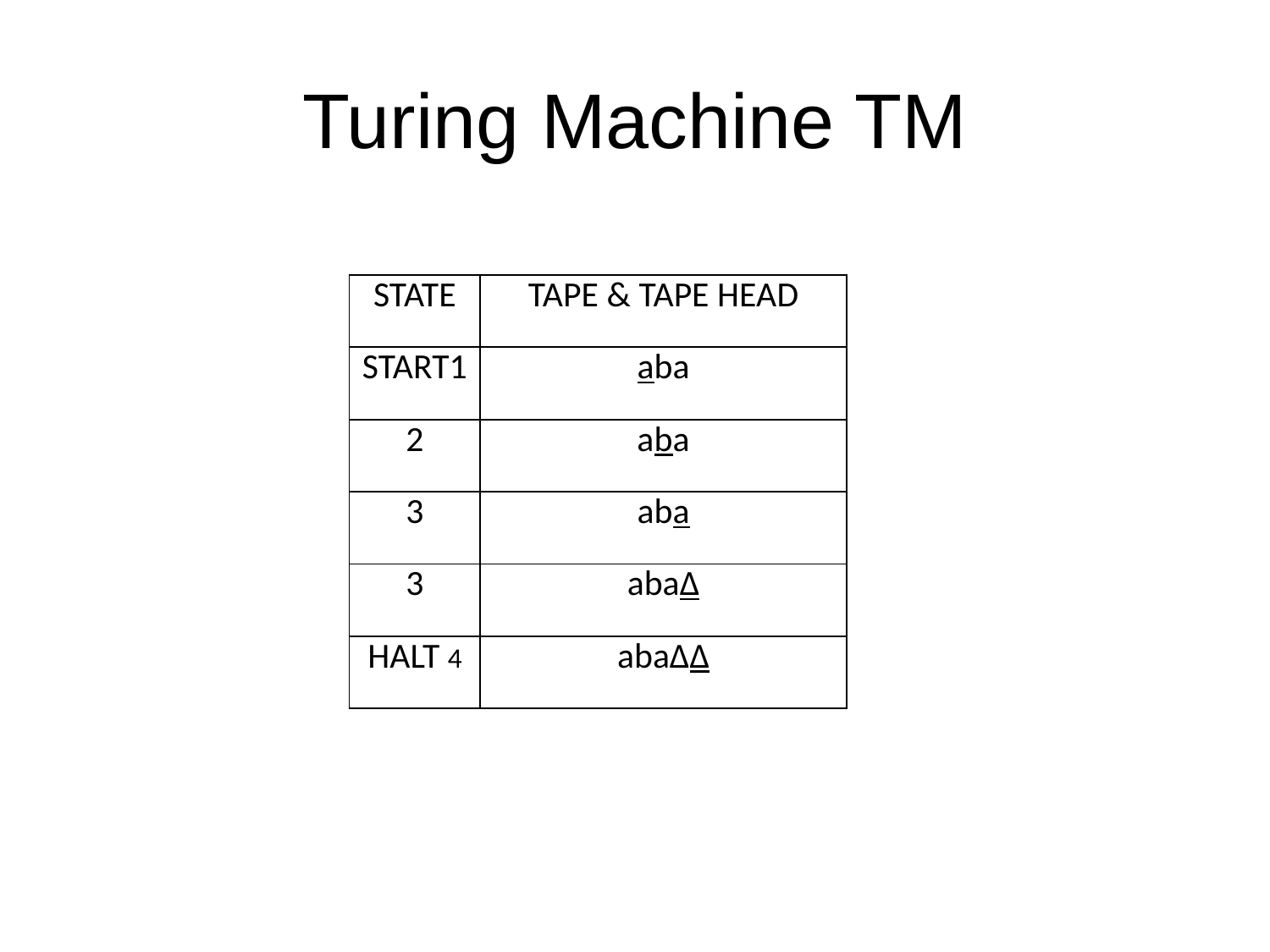

# Turing Machine TM
| STATE | TAPE & TAPE HEAD |
| --- | --- |
| START1 | aba |
| 2 | aba |
| 3 | aba |
| 3 | abaΔ |
| HALT 4 | abaΔΔ |